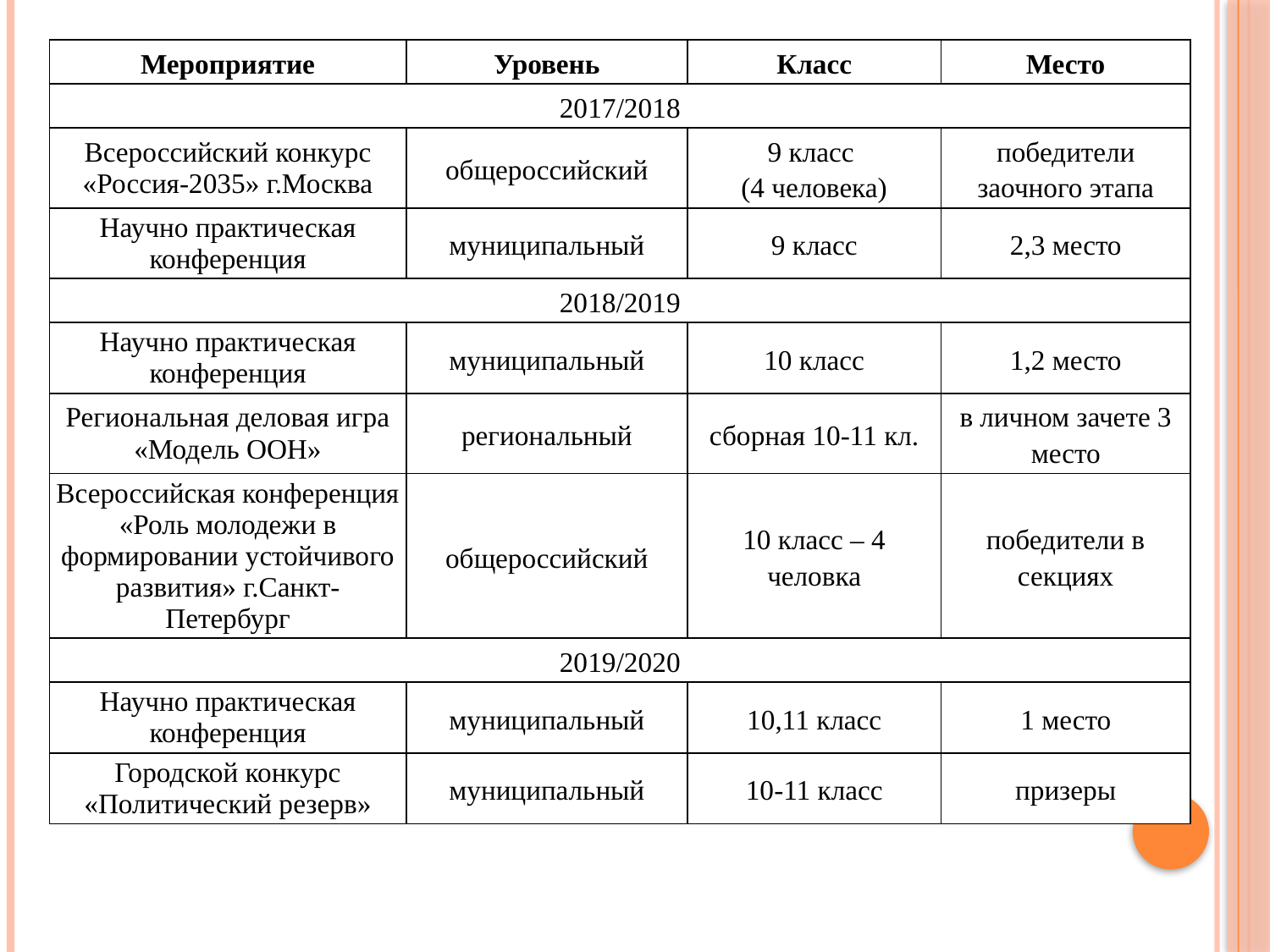

#
| Мероприятие | Уровень | Класс | Место |
| --- | --- | --- | --- |
| 2017/2018 |  |  |  |
| Всероссийский конкурс «Россия-2035» г.Москва | общероссийский | 9 класс (4 человека) | победители заочного этапа |
| Научно практическая конференция | муниципальный | 9 класс | 2,3 место |
| 2018/2019 |  |  |  |
| Научно практическая конференция | муниципальный | 10 класс | 1,2 место |
| Региональная деловая игра «Модель ООН» | региональный | сборная 10-11 кл. | в личном зачете 3 место |
| Всероссийская конференция «Роль молодежи в формировании устойчивого развития» г.Санкт-Петербург | общероссийский | 10 класс – 4 человка | победители в секциях |
| 2019/2020 |  |  |  |
| Научно практическая конференция | муниципальный | 10,11 класс | 1 место |
| Городской конкурс «Политический резерв» | муниципальный | 10-11 класс | призеры |